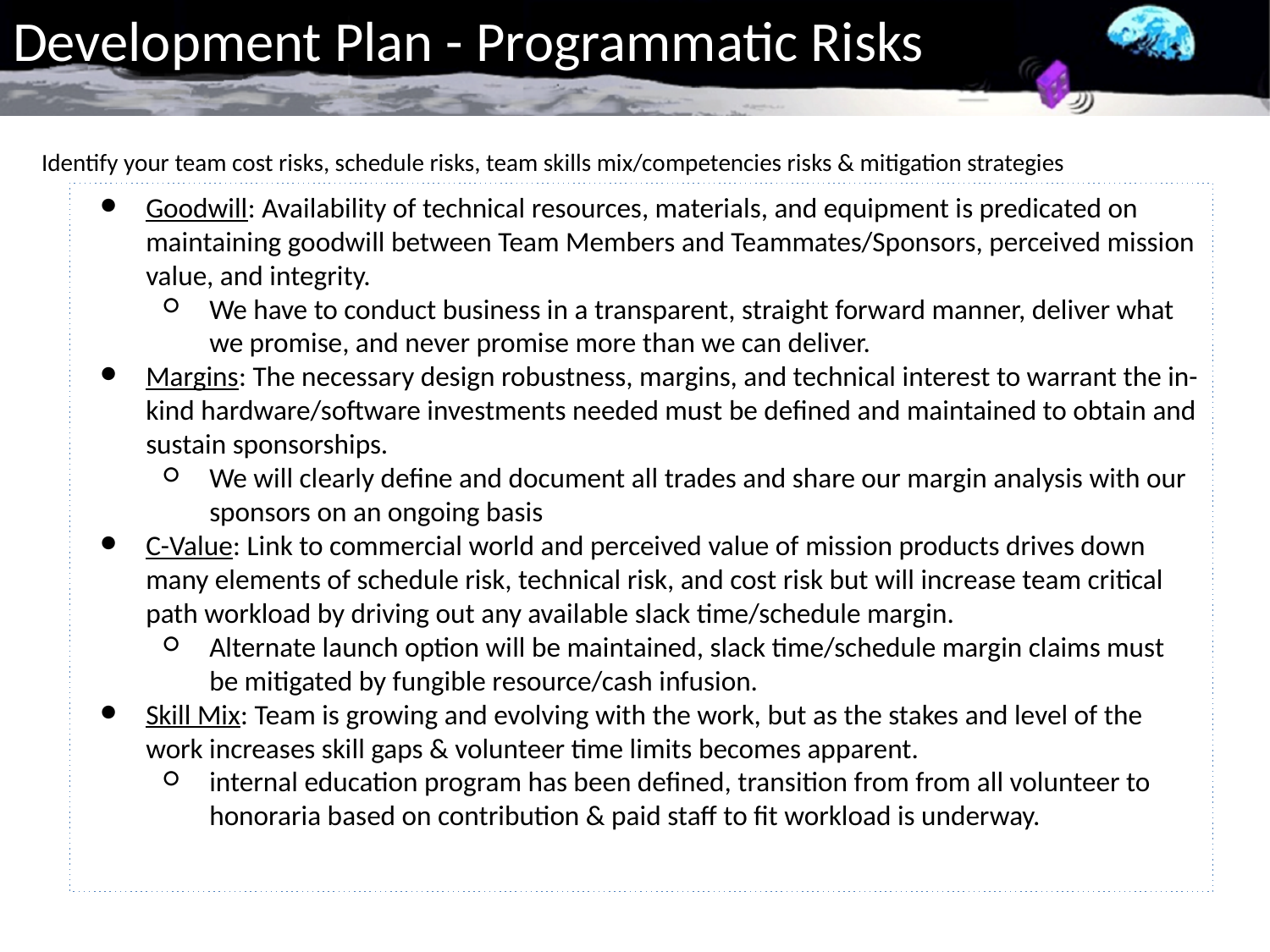

# Development Plan - Programmatic Risks
Identify your team cost risks, schedule risks, team skills mix/competencies risks & mitigation strategies
Goodwill: Availability of technical resources, materials, and equipment is predicated on maintaining goodwill between Team Members and Teammates/Sponsors, perceived mission value, and integrity.
We have to conduct business in a transparent, straight forward manner, deliver what we promise, and never promise more than we can deliver.
Margins: The necessary design robustness, margins, and technical interest to warrant the in-kind hardware/software investments needed must be defined and maintained to obtain and sustain sponsorships.
We will clearly define and document all trades and share our margin analysis with our sponsors on an ongoing basis
C-Value: Link to commercial world and perceived value of mission products drives down many elements of schedule risk, technical risk, and cost risk but will increase team critical path workload by driving out any available slack time/schedule margin.
Alternate launch option will be maintained, slack time/schedule margin claims must be mitigated by fungible resource/cash infusion.
Skill Mix: Team is growing and evolving with the work, but as the stakes and level of the work increases skill gaps & volunteer time limits becomes apparent.
internal education program has been defined, transition from from all volunteer to honoraria based on contribution & paid staff to fit workload is underway.